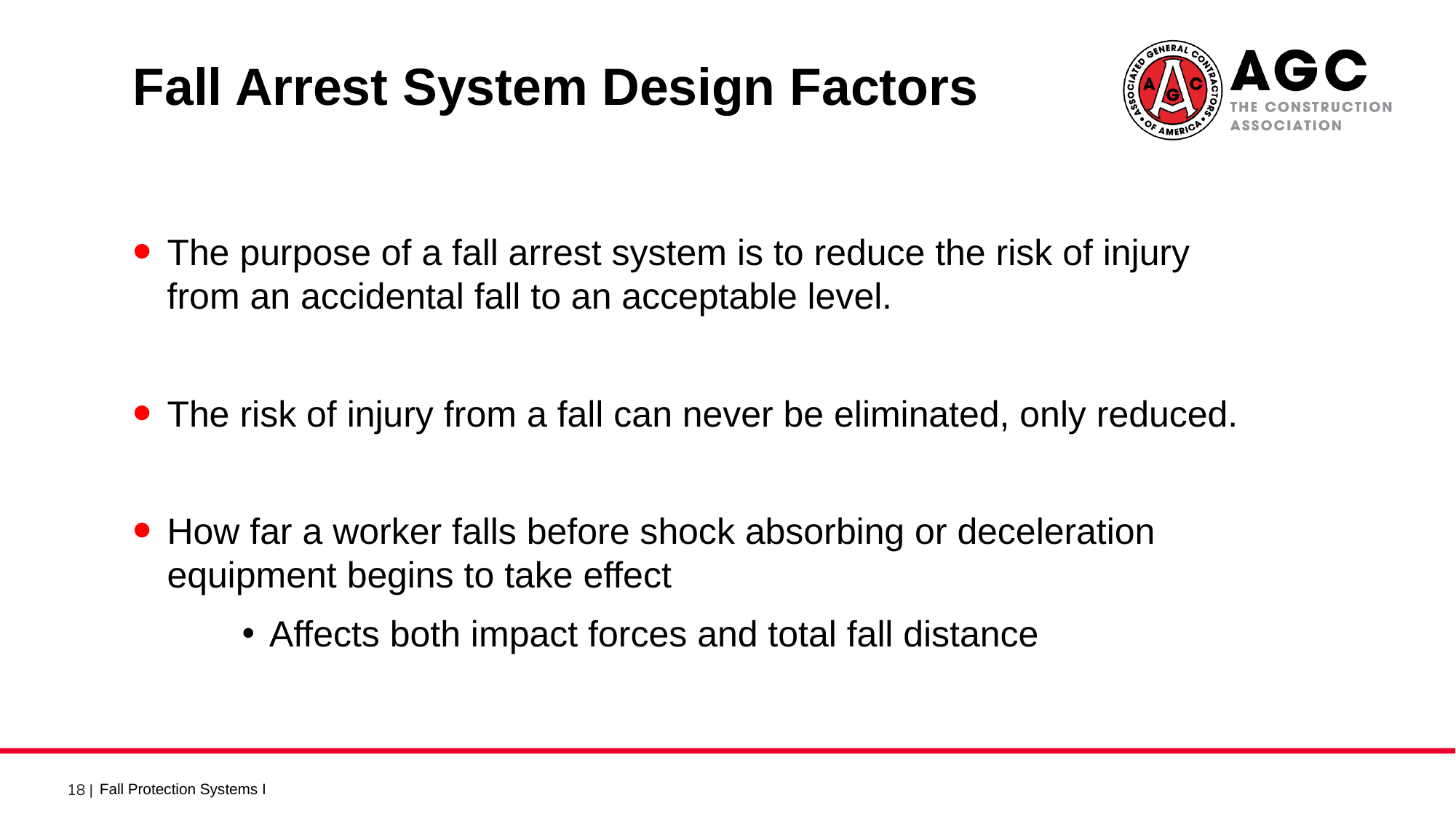

Fall Arrest System Design Factors
The purpose of a fall arrest system is to reduce the risk of injury from an accidental fall to an acceptable level.

The risk of injury from a fall can never be eliminated, only reduced.

How far a worker falls before shock absorbing or deceleration equipment begins to take effect
Affects both impact forces and total fall distance

Fall Protection Systems I